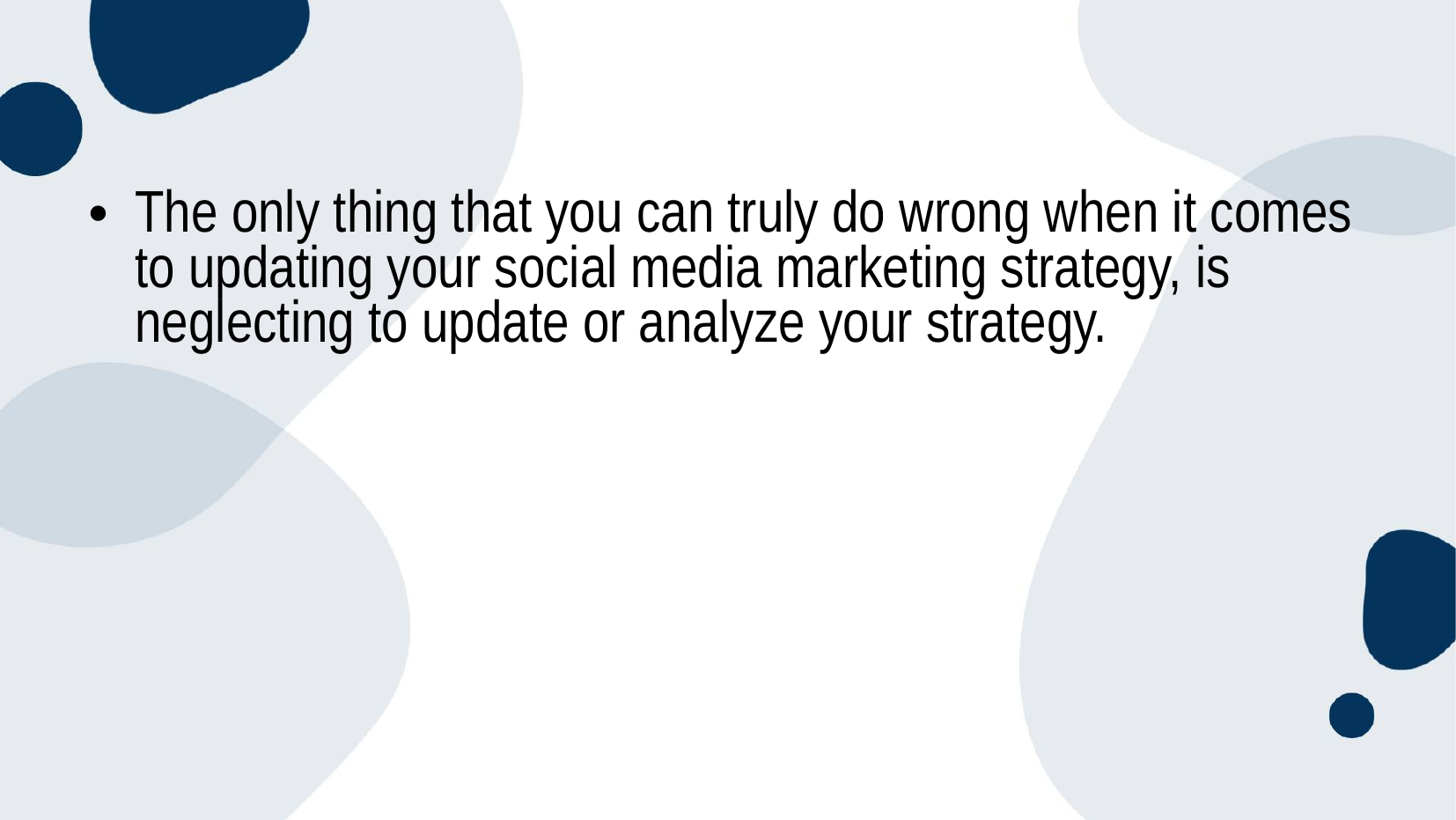

The only thing that you can truly do wrong when it comes to updating your social media marketing strategy, is neglecting to update or analyze your strategy.